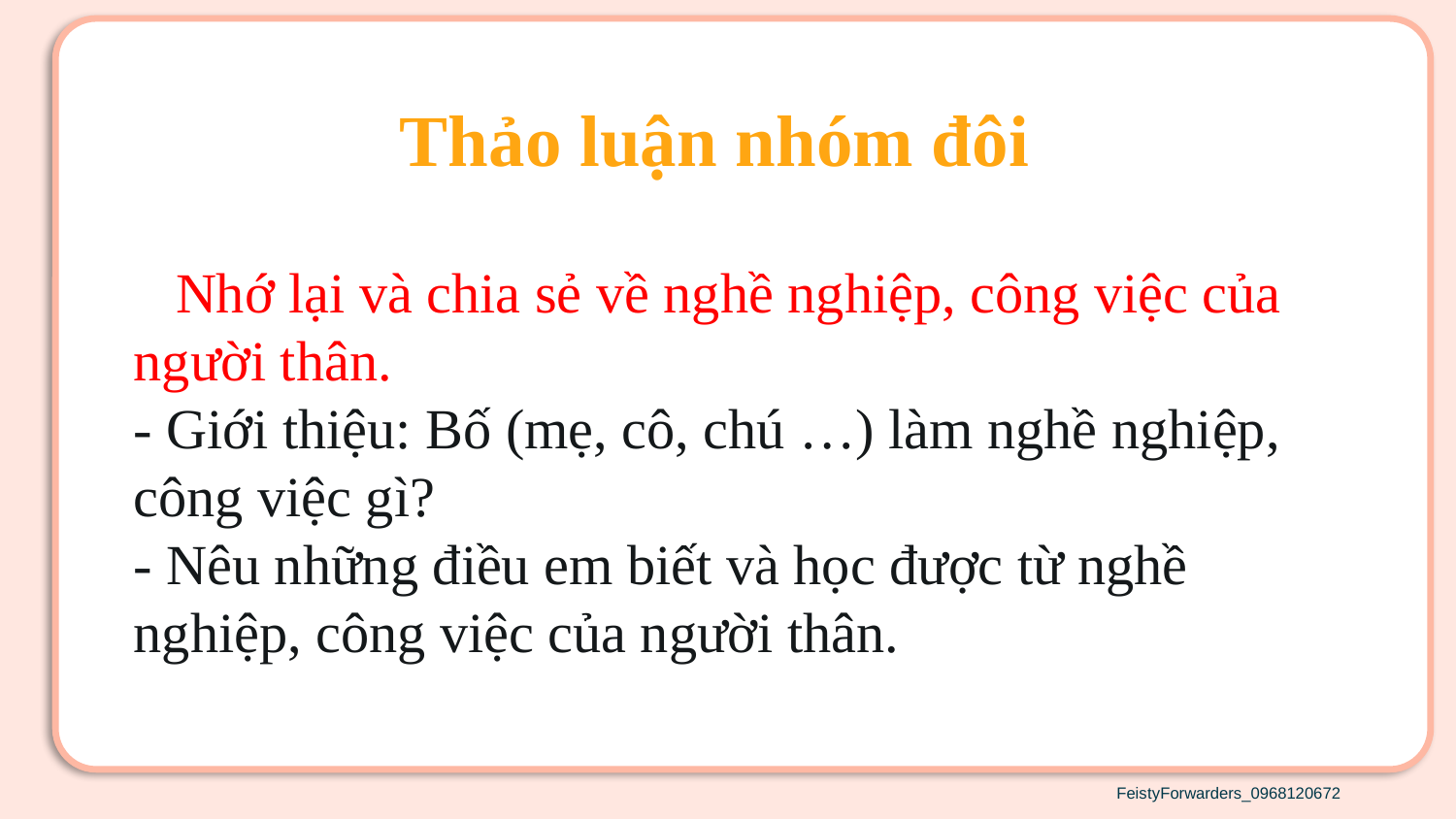

Thảo luận nhóm đôi
   Nhớ lại và chia sẻ về nghề nghiệp, công việc của người thân.
- Giới thiệu: Bố (mẹ, cô, chú …) làm nghề nghiệp, công việc gì?
- Nêu những điều em biết và học được từ nghề nghiệp, công việc của người thân.